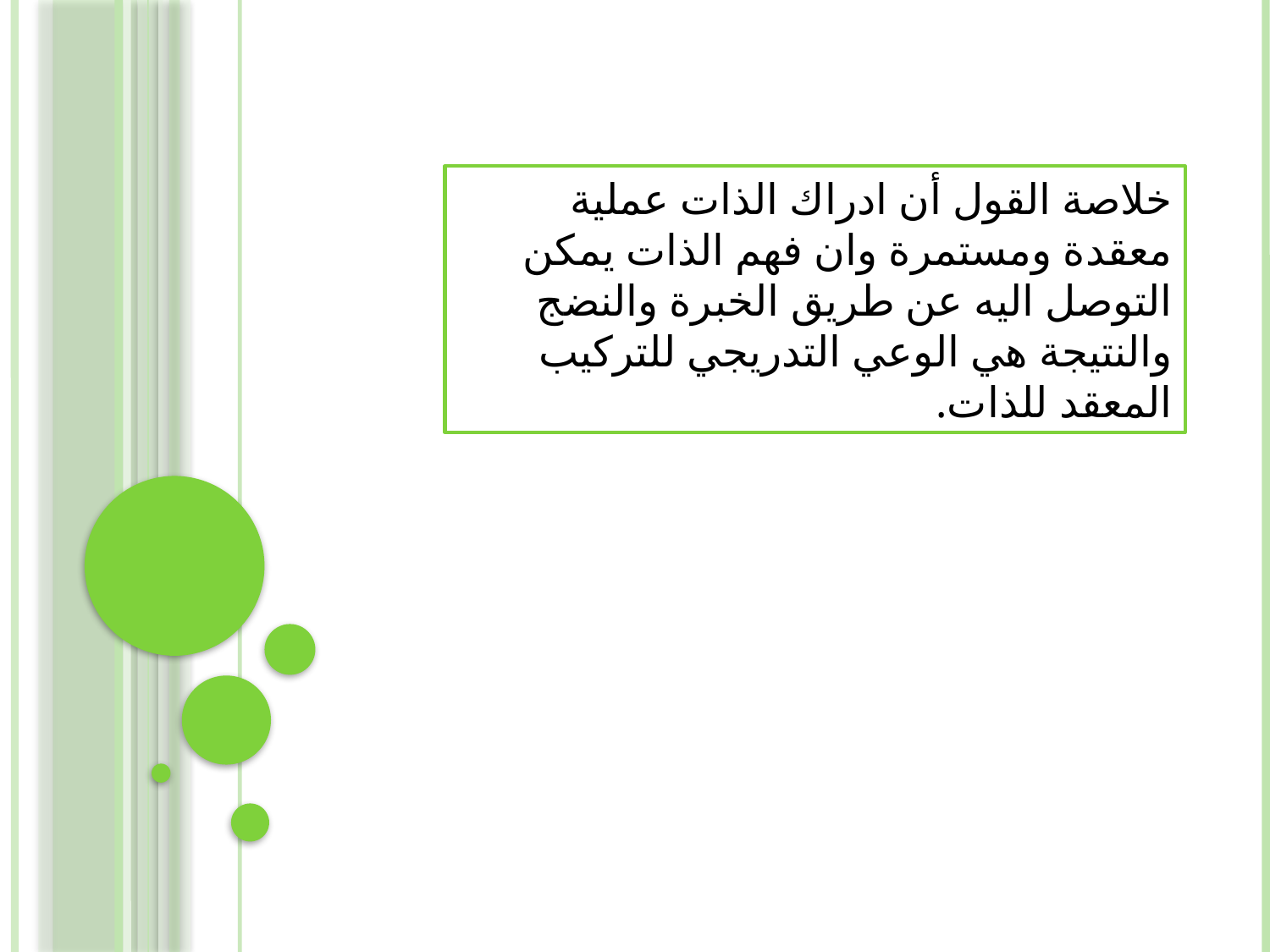

خلاصة القول أن ادراك الذات عملية معقدة ومستمرة وان فهم الذات يمكن التوصل اليه عن طريق الخبرة والنضج والنتيجة هي الوعي التدريجي للتركيب المعقد للذات.